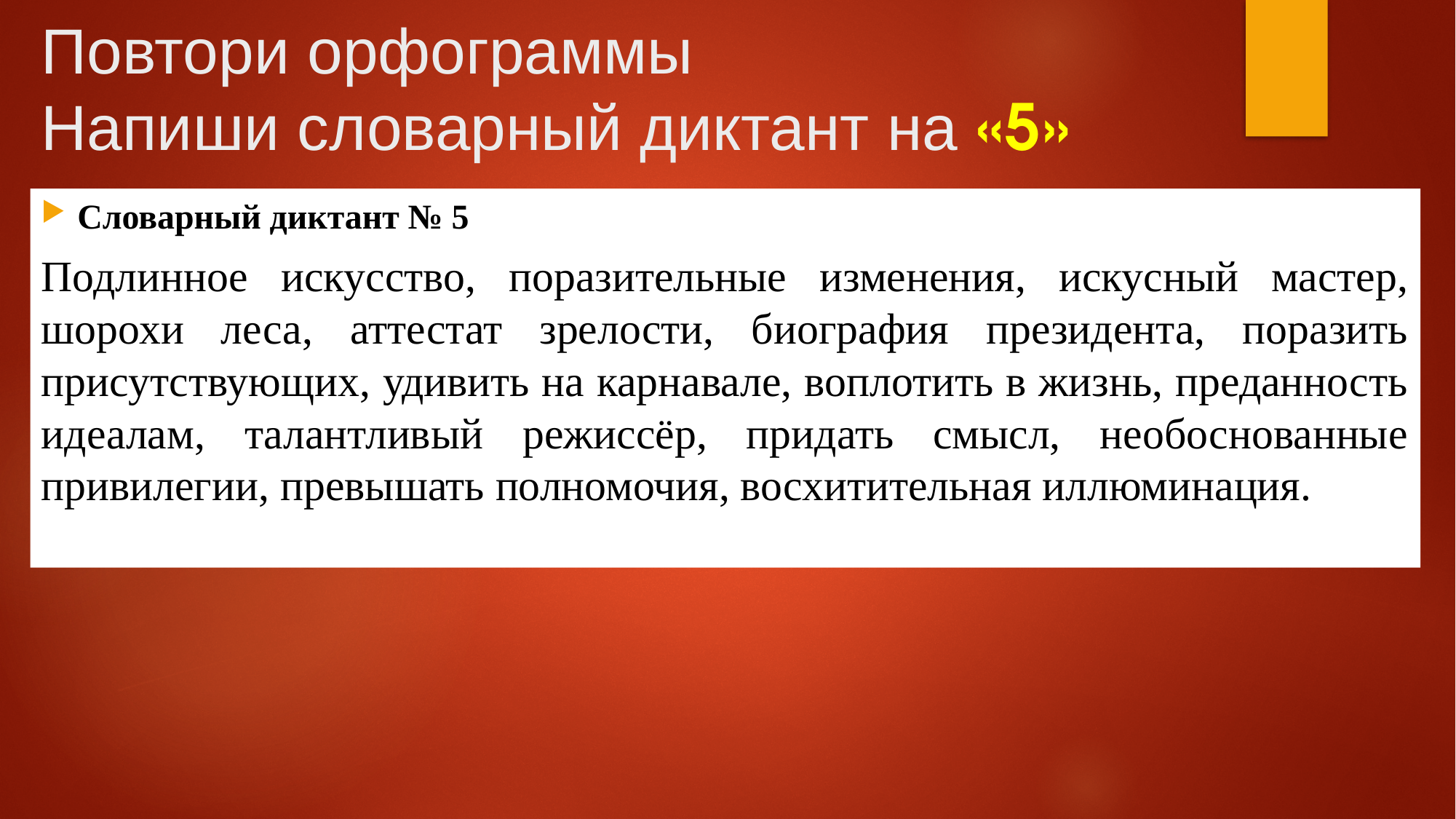

# Повтори орфограммы Напиши словарный диктант на «5»
Словарный диктант № 5
Подлинное искусство, поразительные изменения, искусный мастер, шорохи леса, аттестат зрелости, биография президента, поразить присутствующих, удивить на карнавале, воплотить в жизнь, преданность идеалам, талантливый режиссёр, придать смысл, необоснованные привилегии, превышать полномочия, восхитительная иллюминация.